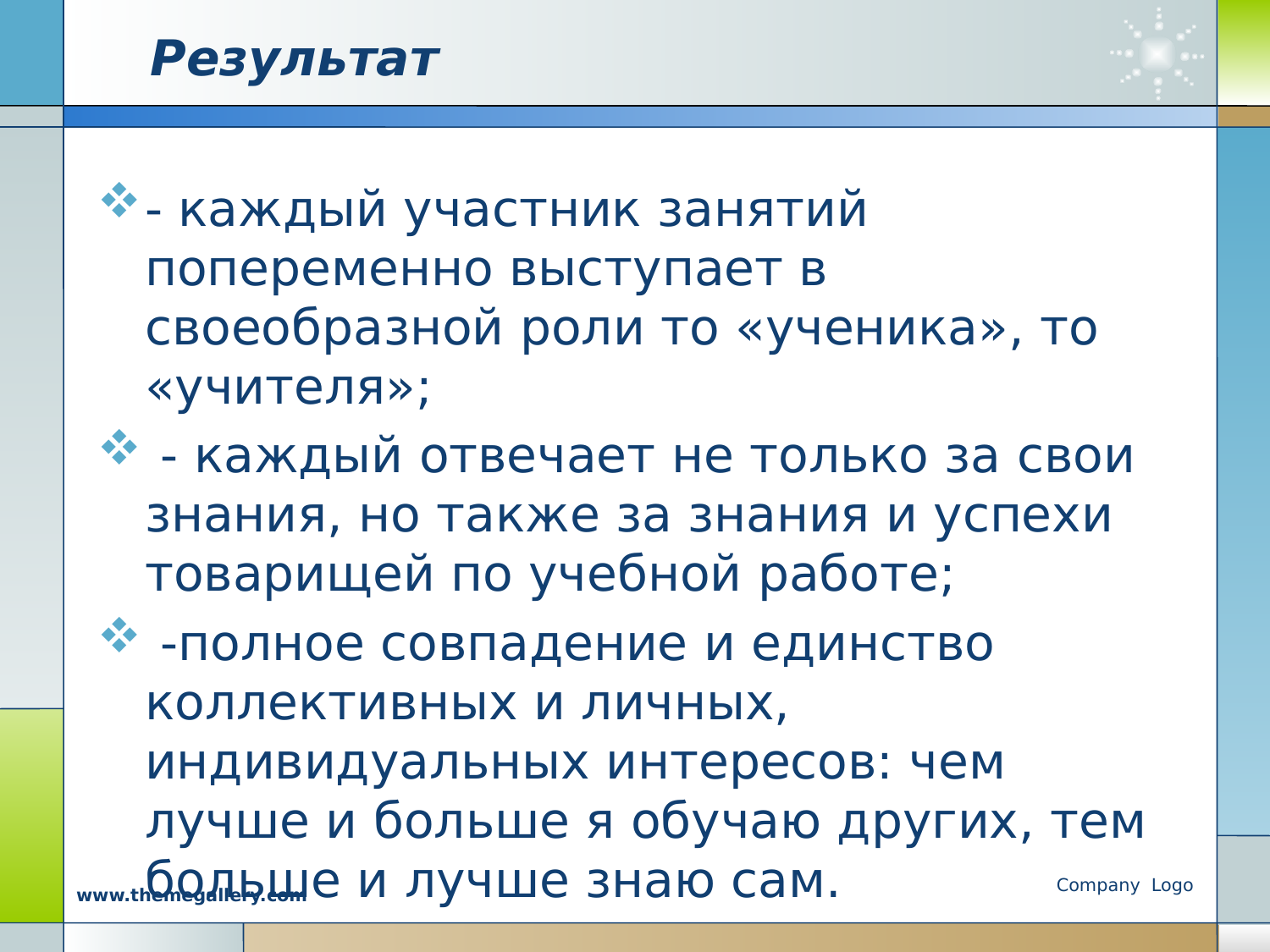

# Результат
- каждый участник занятий попеременно выступает в своеобразной роли то «ученика», то «учителя»;
 - каждый отвечает не только за свои знания, но также за знания и успехи товарищей по учебной работе;
 -полное совпадение и единство коллективных и личных, индивидуальных интересов: чем лучше и больше я обучаю других, тем больше и лучше знаю сам.

Company  Logo
www.themegallery.com